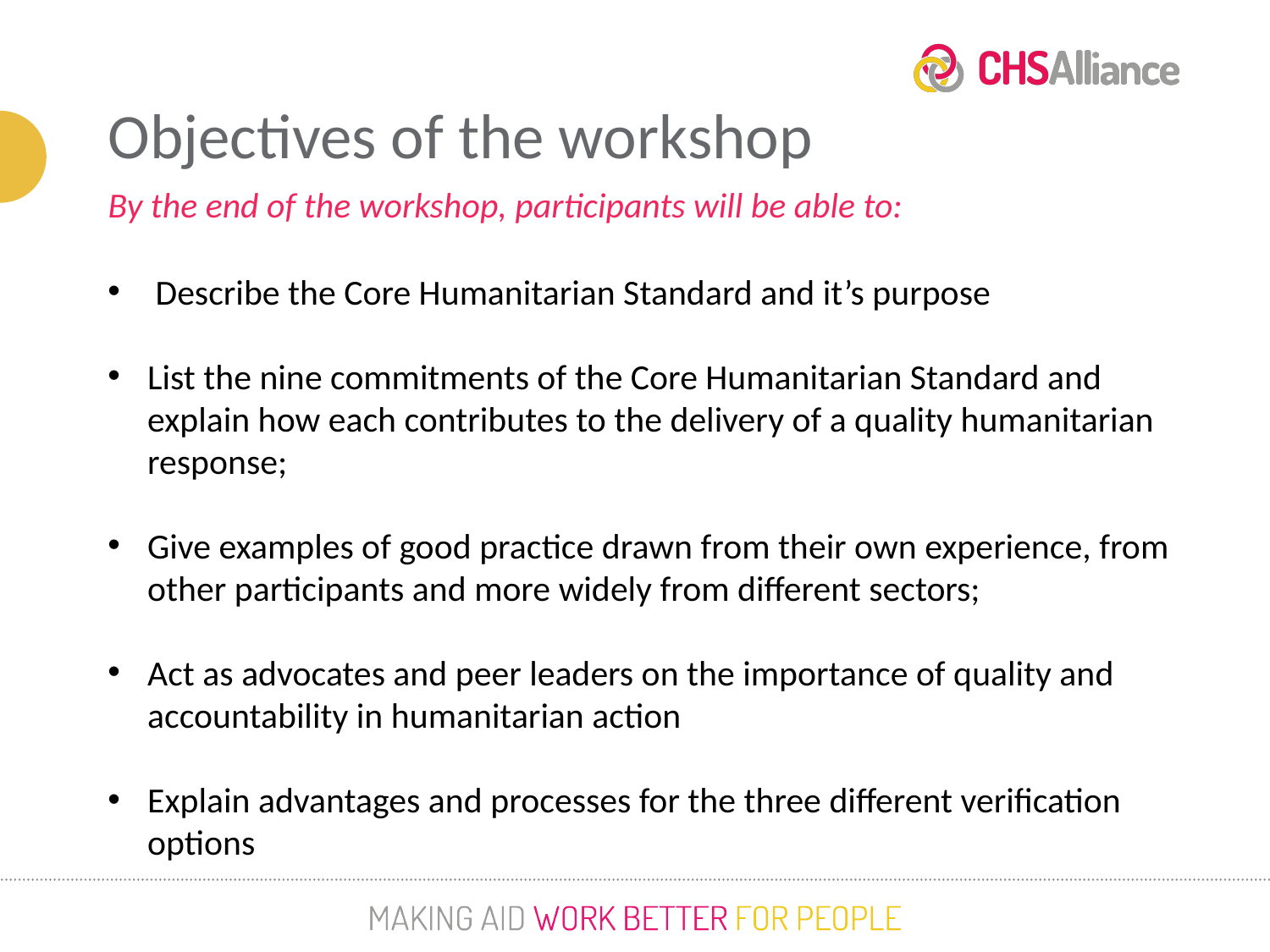

Objectives of the workshop

By the end of the workshop, participants will be able to:
Describe the Core Humanitarian Standard and it’s purpose

List the nine commitments of the Core Humanitarian Standard and explain how each contributes to the delivery of a quality humanitarian response;
Give examples of good practice drawn from their own experience, from other participants and more widely from different sectors;
Act as advocates and peer leaders on the importance of quality and accountability in humanitarian action

Explain advantages and processes for the three different verification options